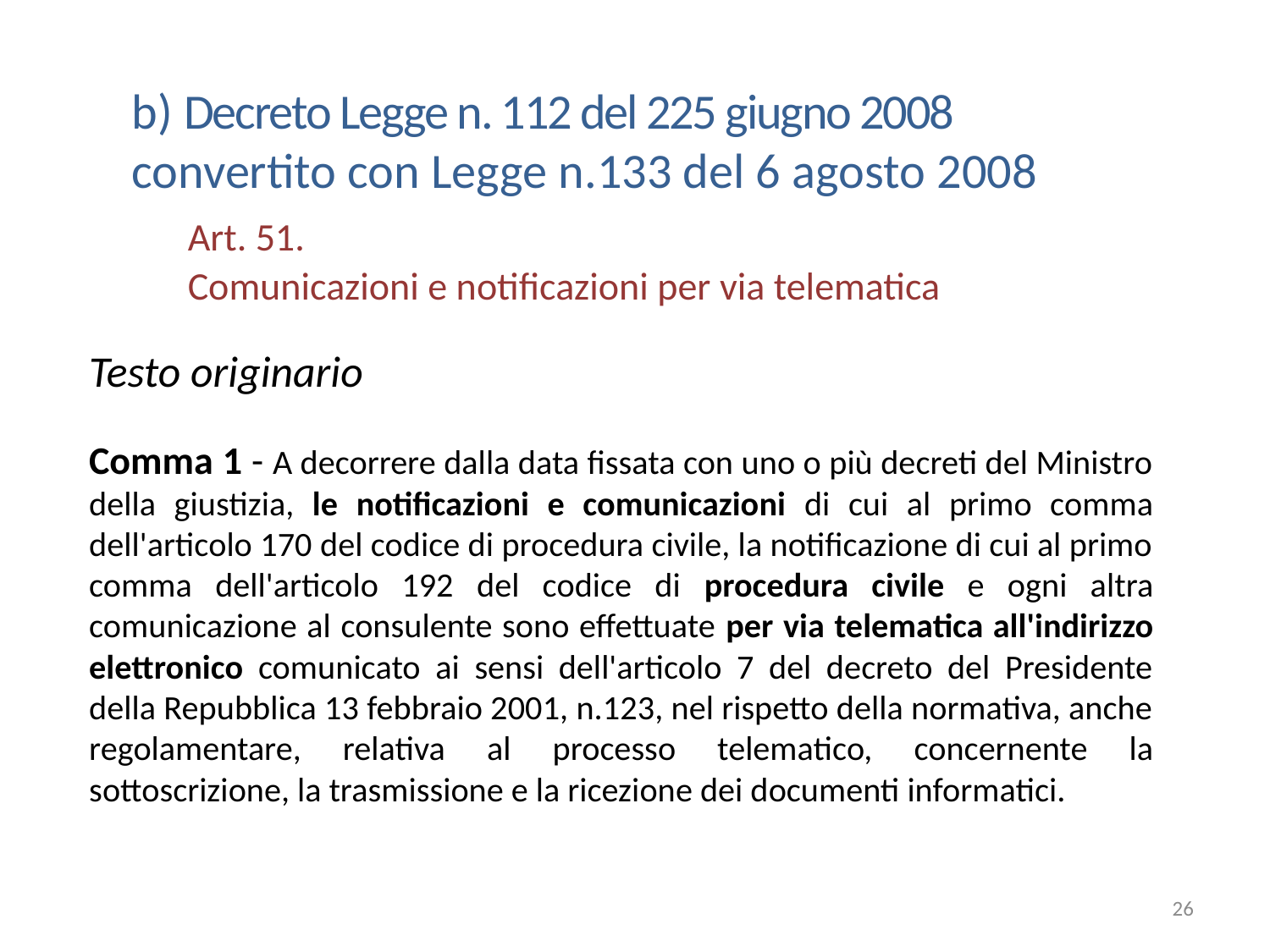

# b) Decreto Legge n. 112 del 225 giugno 2008  convertito con Legge n.133 del 6 agosto 2008
Art. 51.
Comunicazioni e notificazioni per via telematica

Testo originario

Comma 1 - A decorrere dalla data fissata con uno o più decreti del Ministro della giustizia, le notificazioni e comunicazioni di cui al primo comma dell'articolo 170 del codice di procedura civile, la notificazione di cui al primo comma dell'articolo 192 del codice di procedura civile e ogni altra comunicazione al consulente sono effettuate per via telematica all'indirizzo elettronico comunicato ai sensi dell'articolo 7 del decreto del Presidente della Repubblica 13 febbraio 2001, n.123, nel rispetto della normativa, anche regolamentare, relativa al processo telematico, concernente la sottoscrizione, la trasmissione e la ricezione dei documenti informatici.
26